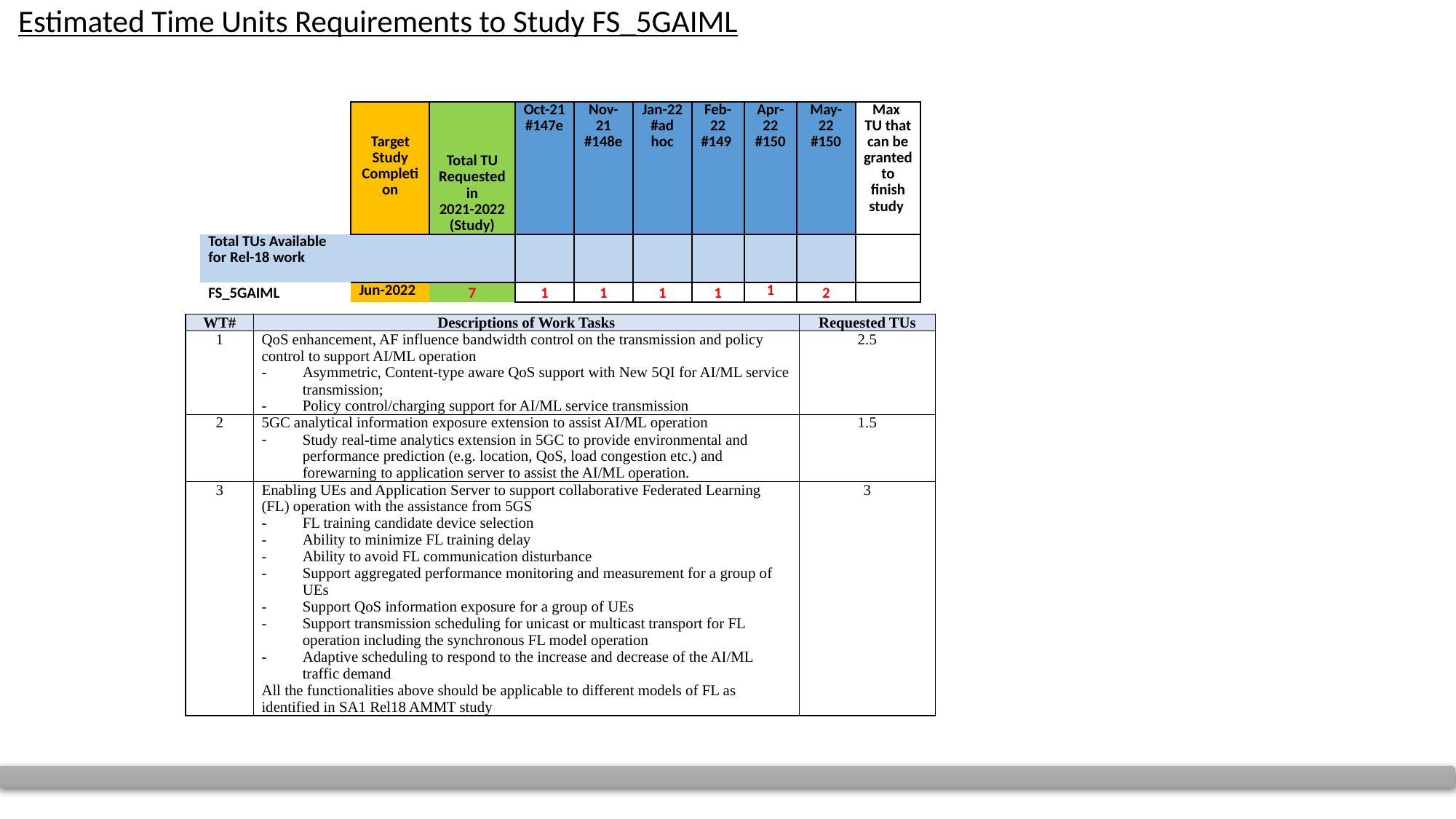

# Estimated Time Units Requirements to Study FS_5GAIML
|  | Target Study Completion | Total TU Requested in 2021-2022 (Study) | Oct-21 #147e | Nov-21 #148e | Jan-22 #ad hoc | Feb-22 #149 | Apr-22 #150 | May-22 #150 | Max TU that can be granted to finish study |
| --- | --- | --- | --- | --- | --- | --- | --- | --- | --- |
|  |  |  |  |  |  |  |  |  |  |
| Total TUs Available for Rel-18 work |  |  |  |  |  |  |  |  |  |
| FS\_5GAIML | Jun-2022 | 7 | 1 | 1 | 1 | 1 | 1 | 2 |  |
| WT# | Descriptions of Work Tasks | Requested TUs |
| --- | --- | --- |
| 1 | QoS enhancement, AF influence bandwidth control on the transmission and policy control to support AI/ML operation Asymmetric, Content-type aware QoS support with New 5QI for AI/ML service transmission; Policy control/charging support for AI/ML service transmission | 2.5 |
| 2 | 5GC analytical information exposure extension to assist AI/ML operation Study real-time analytics extension in 5GC to provide environmental and performance prediction (e.g. location, QoS, load congestion etc.) and forewarning to application server to assist the AI/ML operation. | 1.5 |
| 3 | Enabling UEs and Application Server to support collaborative Federated Learning (FL) operation with the assistance from 5GS FL training candidate device selection Ability to minimize FL training delay Ability to avoid FL communication disturbance Support aggregated performance monitoring and measurement for a group of UEs Support QoS information exposure for a group of UEs Support transmission scheduling for unicast or multicast transport for FL operation including the synchronous FL model operation Adaptive scheduling to respond to the increase and decrease of the AI/ML traffic demand All the functionalities above should be applicable to different models of FL as identified in SA1 Rel18 AMMT study | 3 |